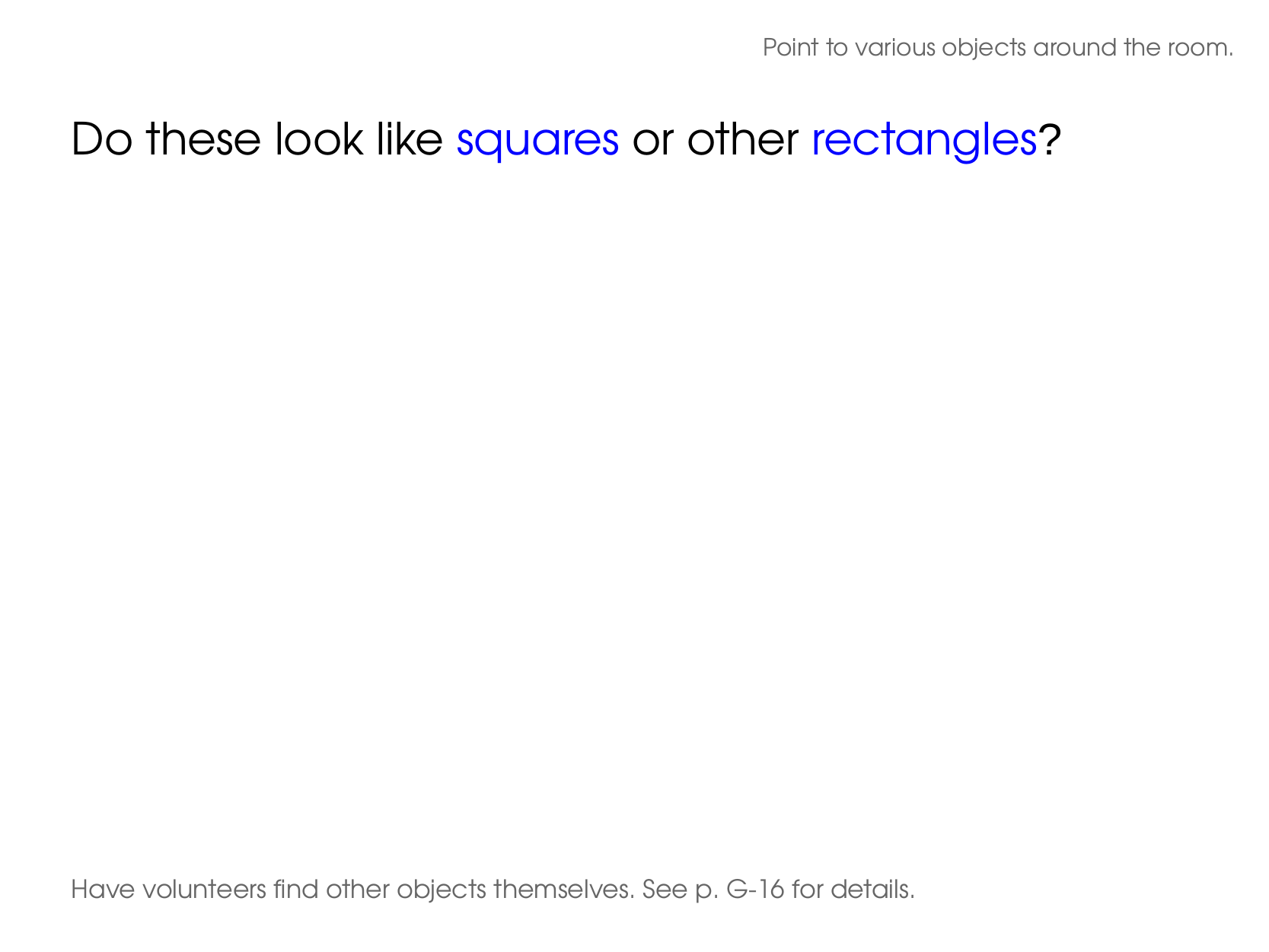

Point to various objects around the room.
Do these look like squares or other rectangles?
Have volunteers find other objects themselves. See p. G-16 for details.